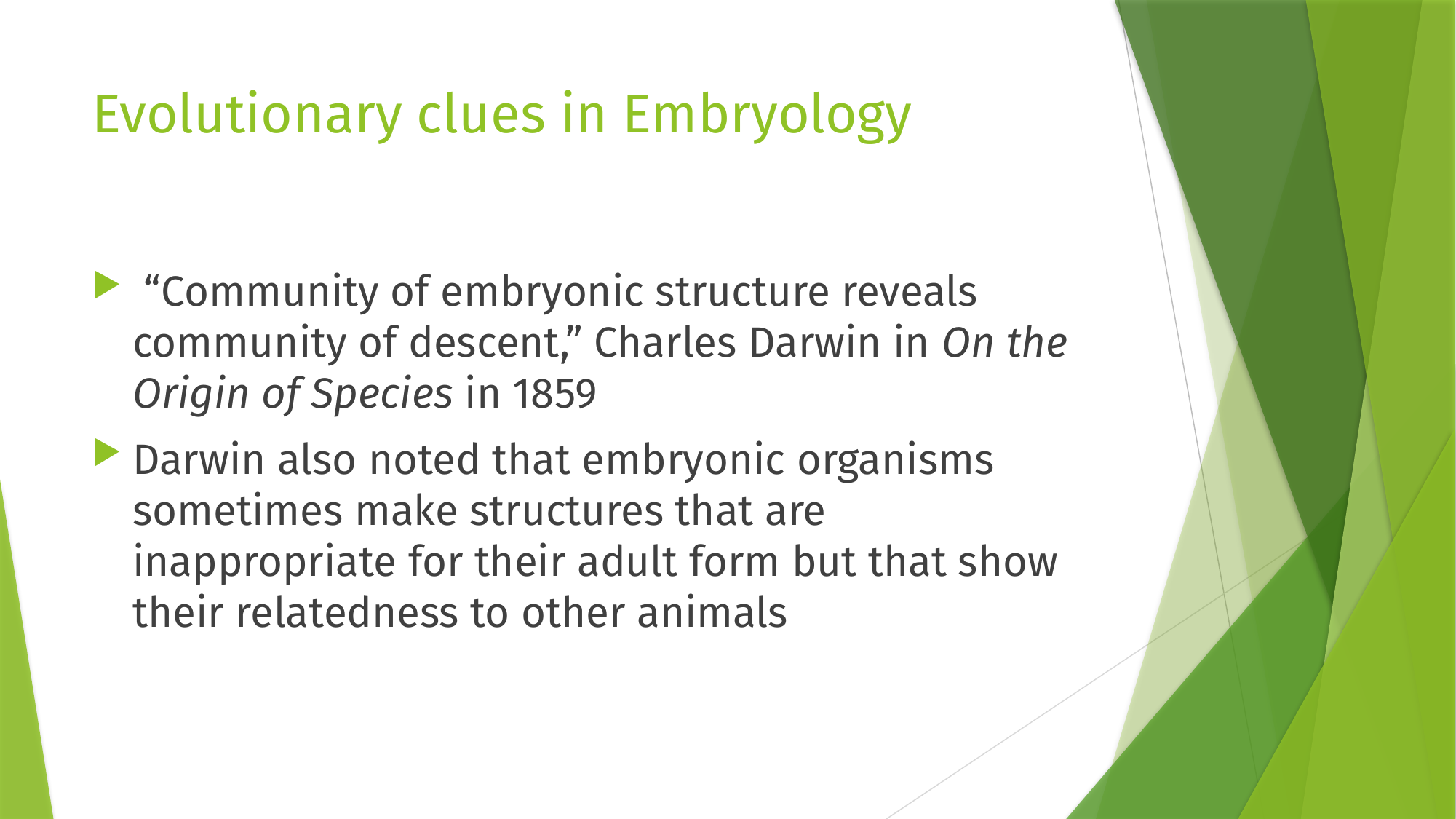

# Evolutionary clues in Embryology
 “Community of embryonic structure reveals community of descent,” Charles Darwin in On the Origin of Species in 1859
Darwin also noted that embryonic organisms sometimes make structures that are inappropriate for their adult form but that show their relatedness to other animals